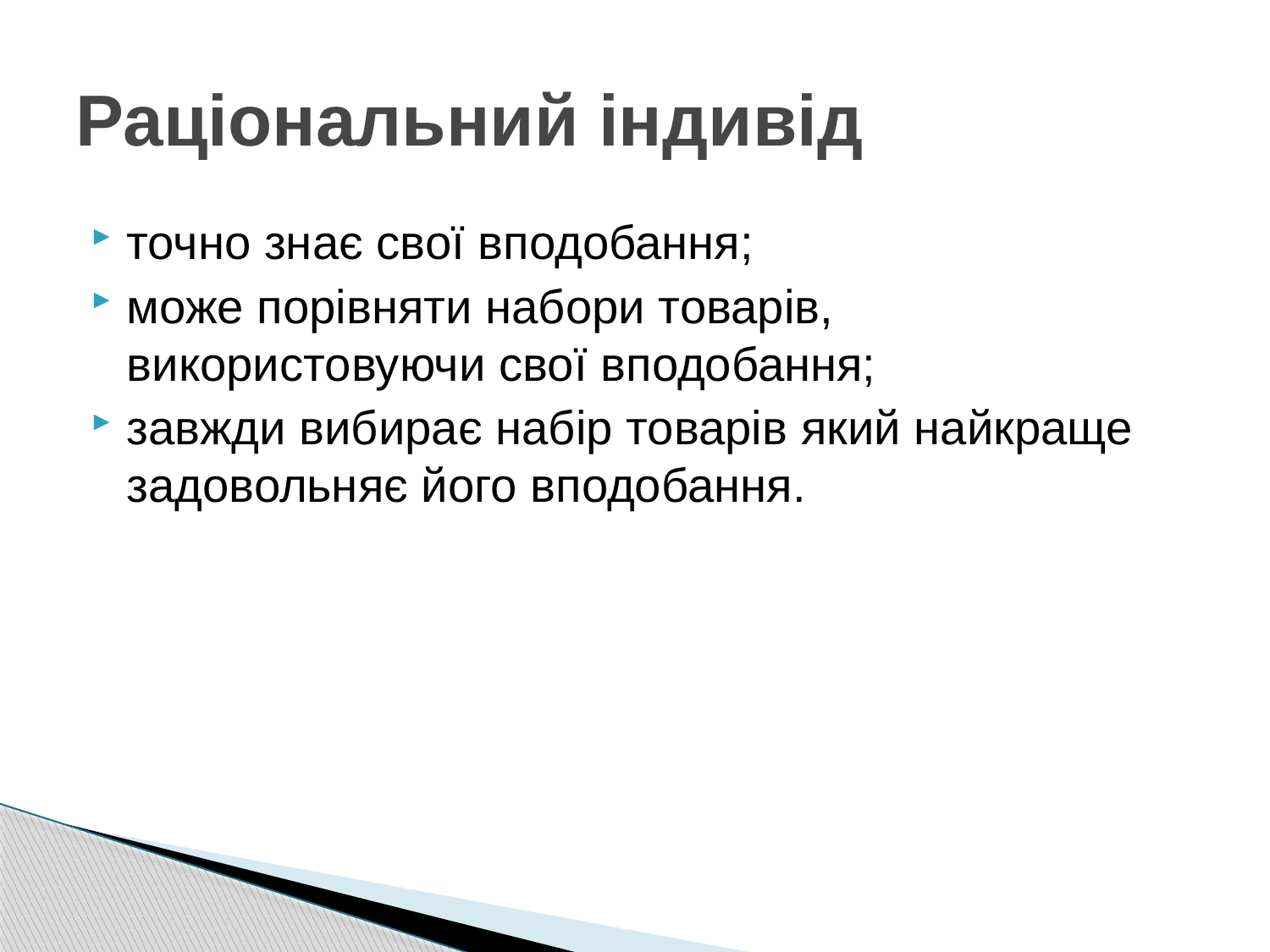

# Раціональний індивід
точно знає свої вподобання;
може порівняти набори товарів, використовуючи свої вподобання;
завжди вибирає набір товарів який найкраще задовольняє його вподобання.